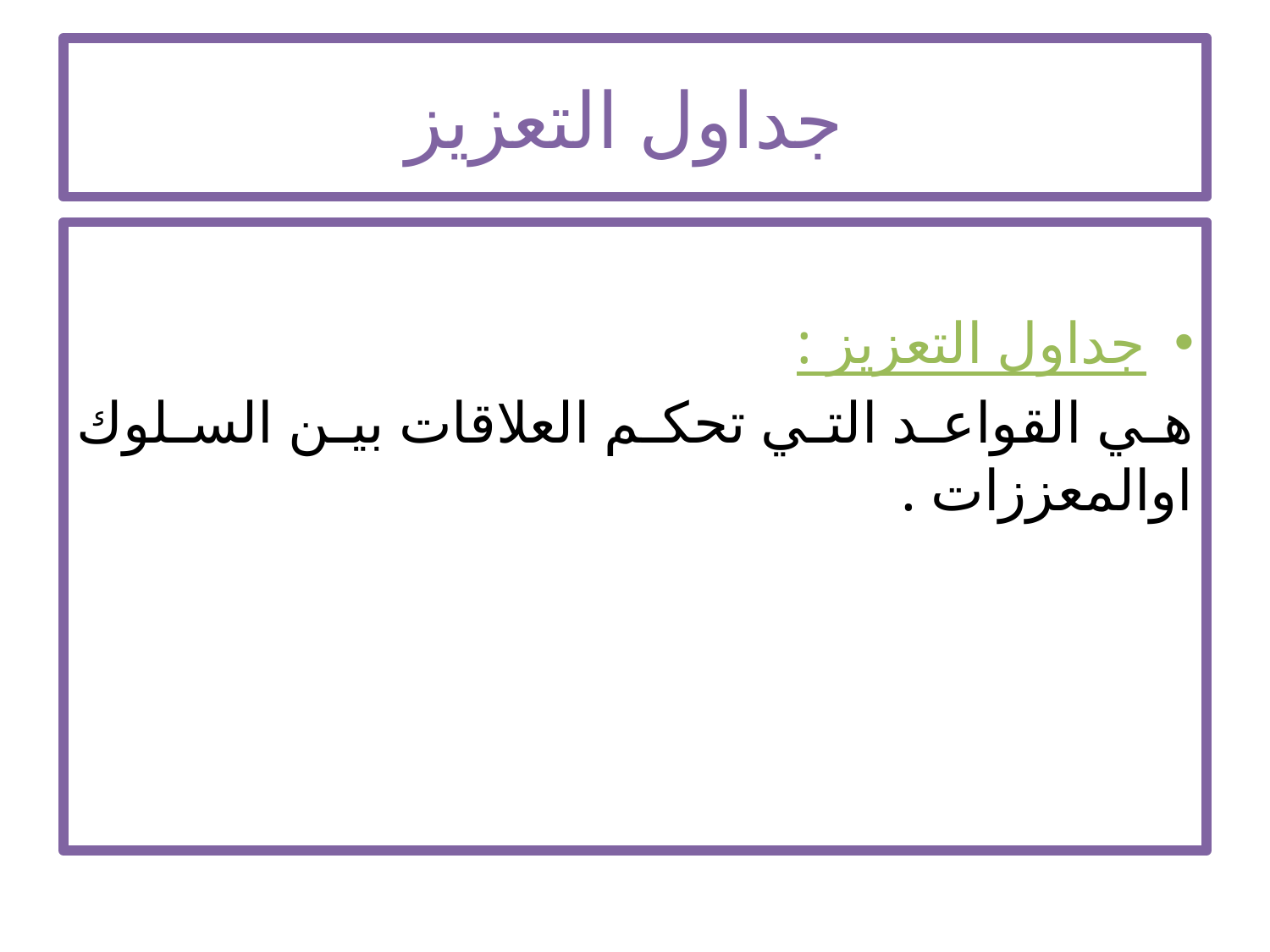

# جداول التعزيز

جداول التعزيز :
هي القواعد التي تحكم العلاقات بين السلوك اوالمعززات .